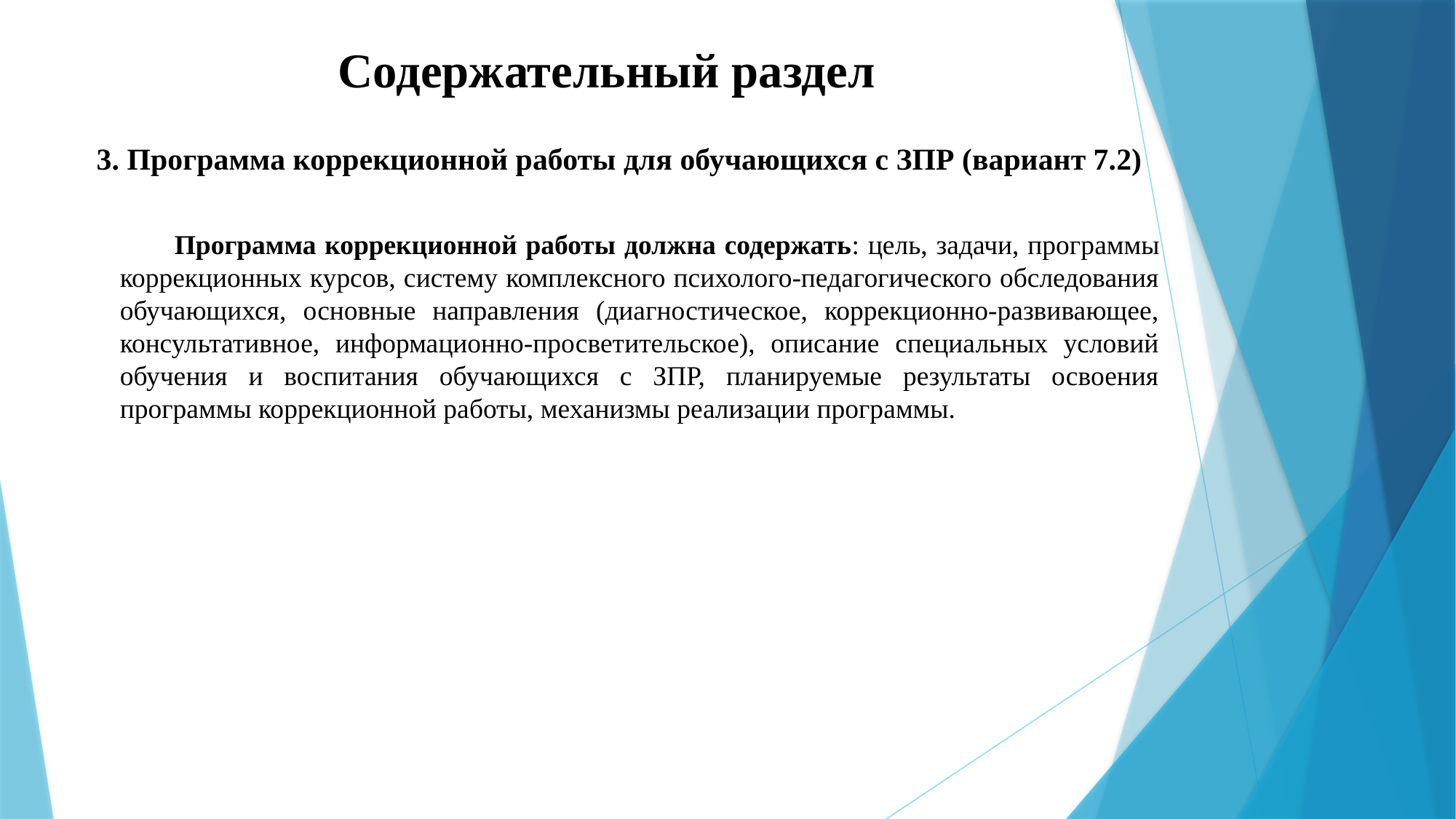

# Содержательный раздел
3. Программа коррекционной работы для обучающихся с ЗПР (вариант 7.2)

Программа коррекционной работы должна содержать: цель, задачи, программы коррекционных курсов, систему комплексного психолого-педагогического обследования обучающихся, основные направления (диагностическое, коррекционно-развивающее, консультативное, информационно-просветительское), описание специальных условий обучения и воспитания обучающихся с ЗПР, планируемые результаты освоения программы коррекционной работы, механизмы реализации программы.